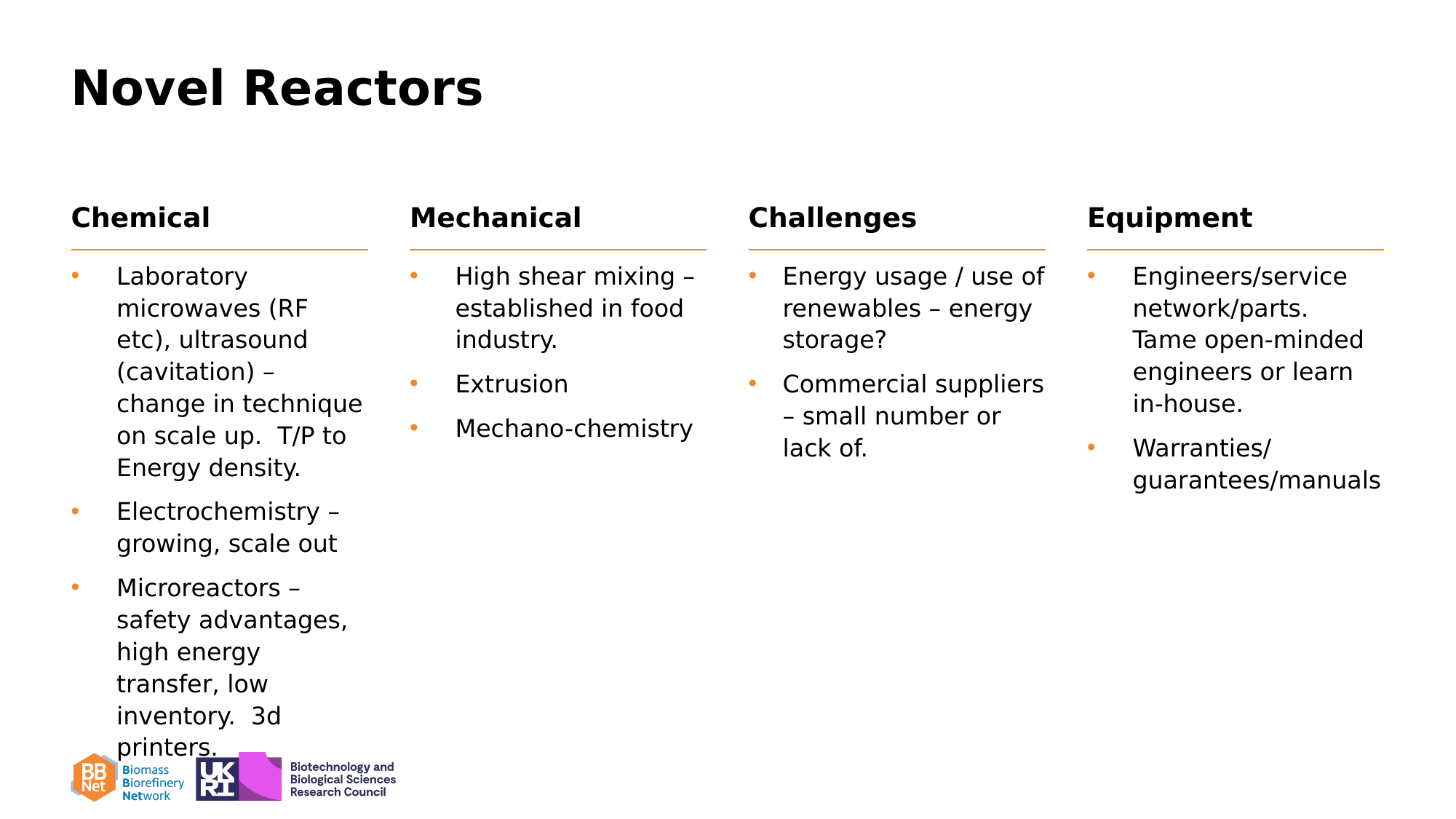

# Novel Reactors
Chemical
Mechanical
Challenges
Equipment
Laboratory microwaves (RF etc), ultrasound (cavitation) – change in technique on scale up.  T/P to Energy density.
Electrochemistry – growing, scale out
Microreactors – safety advantages, high energy transfer, low inventory.  3d printers.

High shear mixing – established in food industry.
Extrusion
Mechano-chemistry

Energy usage / use of renewables – energy storage?
Commercial suppliers – small number or lack of.

Engineers/service network/parts.  Tame open-minded engineers or learn in-house.
Warranties/guarantees/manuals